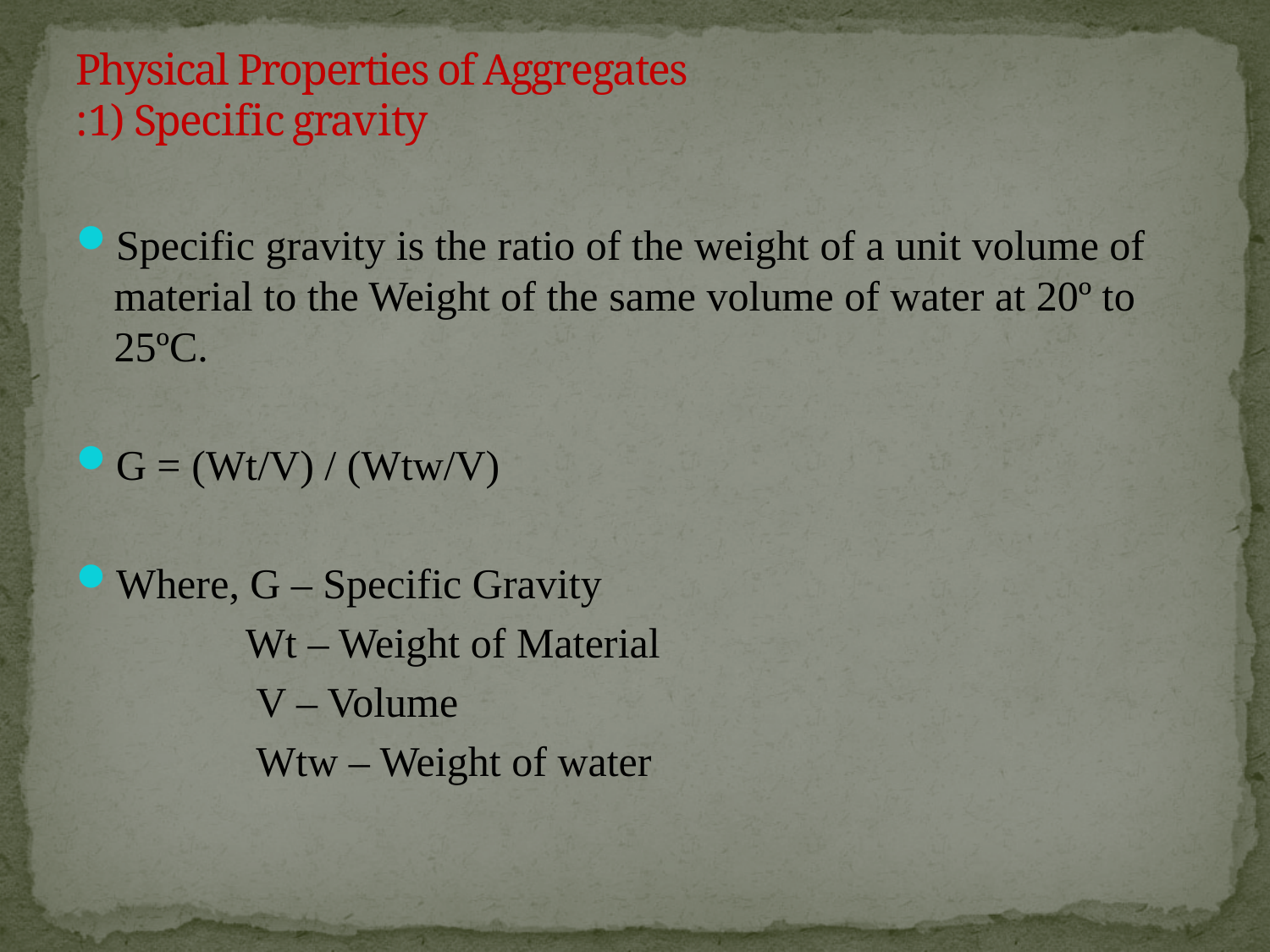

# Physical Properties of Aggregates 1) Specific gravity:
Specific gravity is the ratio of the weight of a unit volume of material to the Weight of the same volume of water at 20º to 25ºC.

G = (Wt/V) / (Wtw/V)

Where, G – Specific Gravity
                Wt – Weight of Material
                 V – Volume
                 Wtw – Weight of water